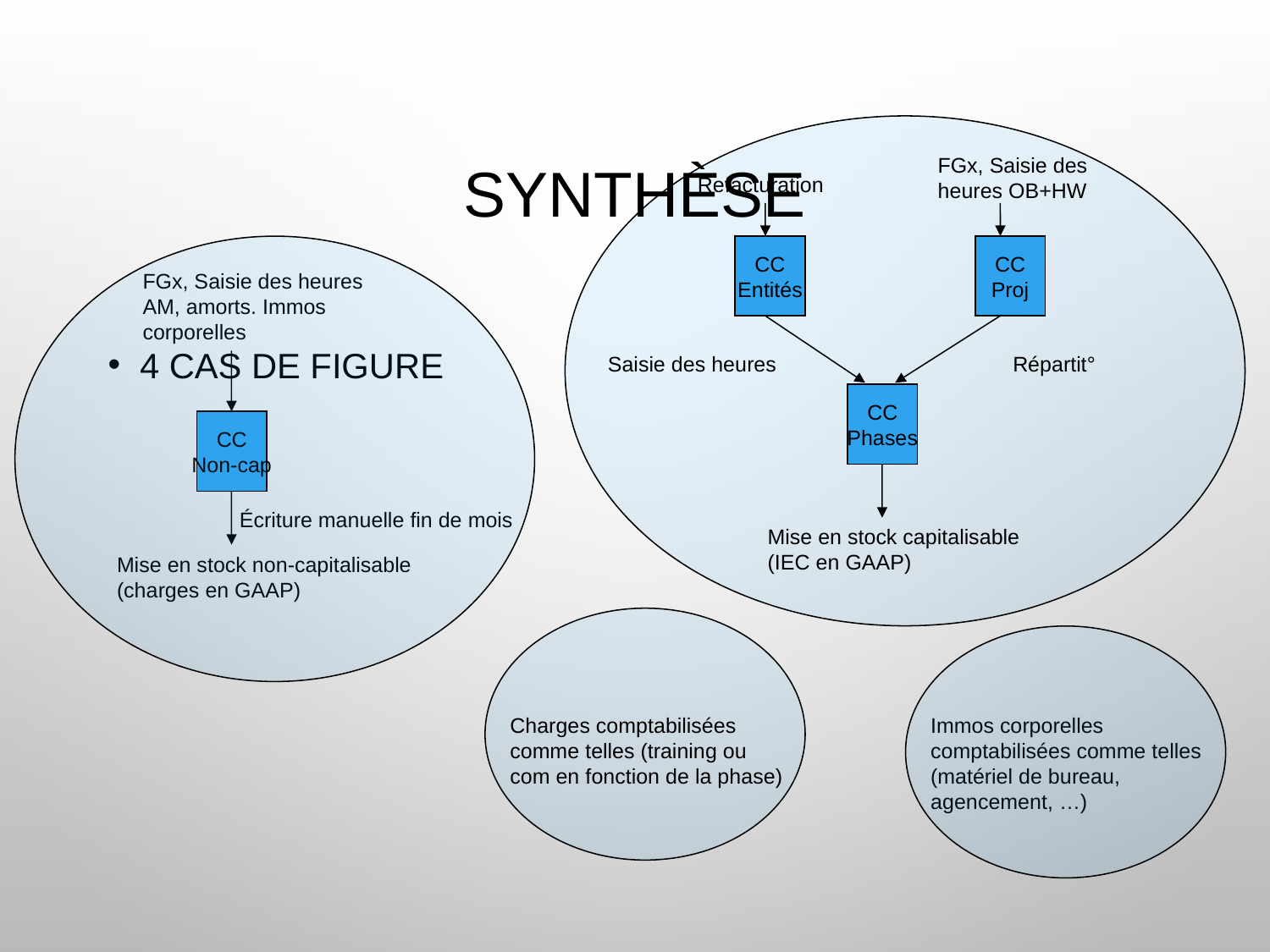

# Synthèse

FGx, Saisie des heures OB+HW
Refacturation

CC
Entités
CC
Proj

FGx, Saisie des heures AM, amorts. Immos corporelles

4 cas de figure
Saisie des heures
Répartit°

CC
Phases
CC
Non-cap

Écriture manuelle fin de mois
Mise en stock capitalisable (IEC en GAAP)
Mise en stock non-capitalisable (charges en GAAP)

Charges comptabilisées comme telles (training ou com en fonction de la phase)
Immos corporelles comptabilisées comme telles (matériel de bureau, agencement, …)